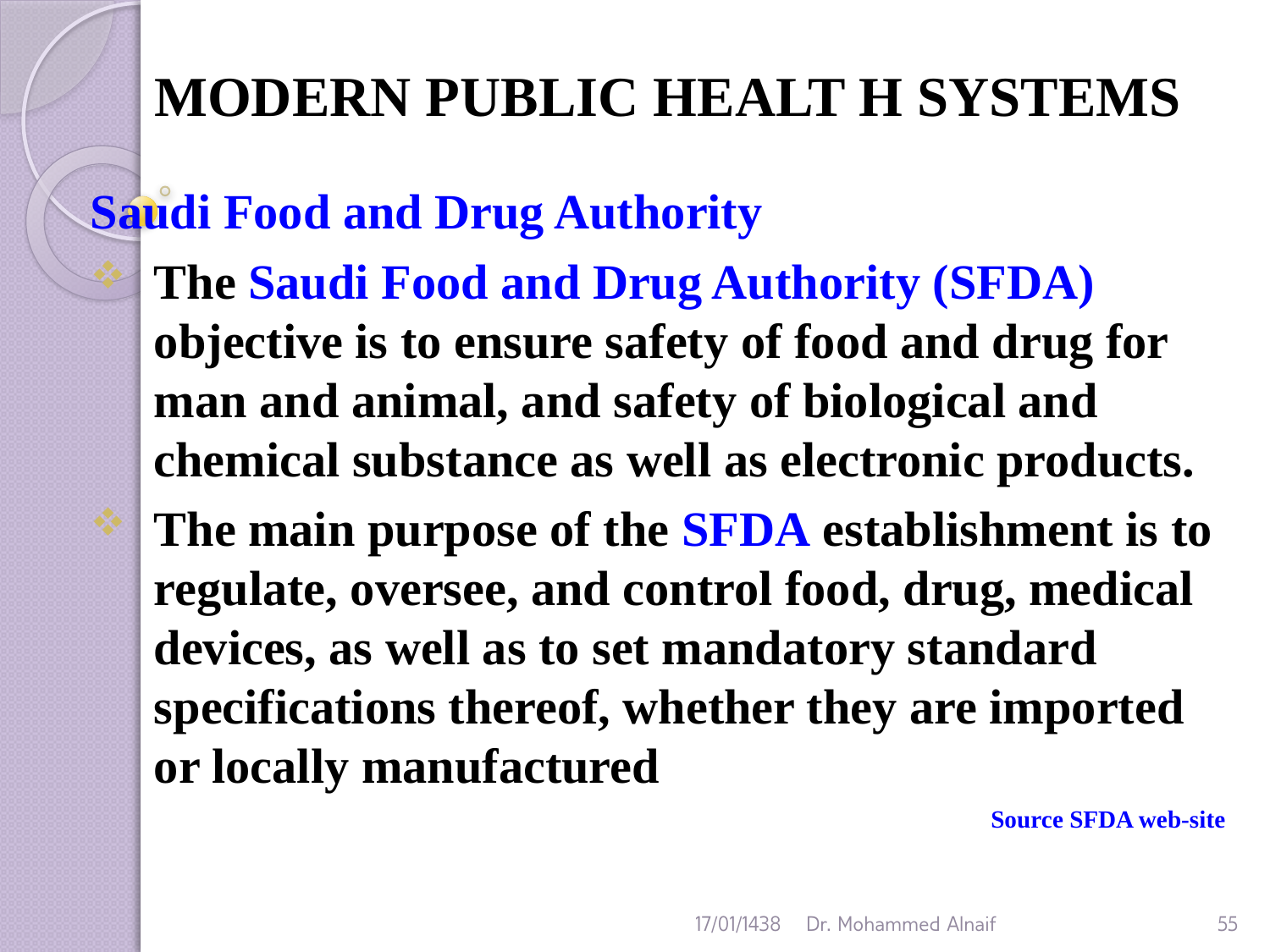

# MODERN PUBLIC HEALT H SYSTEMS
Saudi Food and Drug Authority
The Saudi Food and Drug Authority (SFDA) objective is to ensure safety of food and drug for man and animal, and safety of biological and chemical substance as well as electronic products.
The main purpose of the SFDA establishment is to regulate, oversee, and control food, drug, medical devices, as well as to set mandatory standard specifications thereof, whether they are imported or locally manufactured
Source SFDA web-site
17/01/1438
Dr. Mohammed Alnaif
55